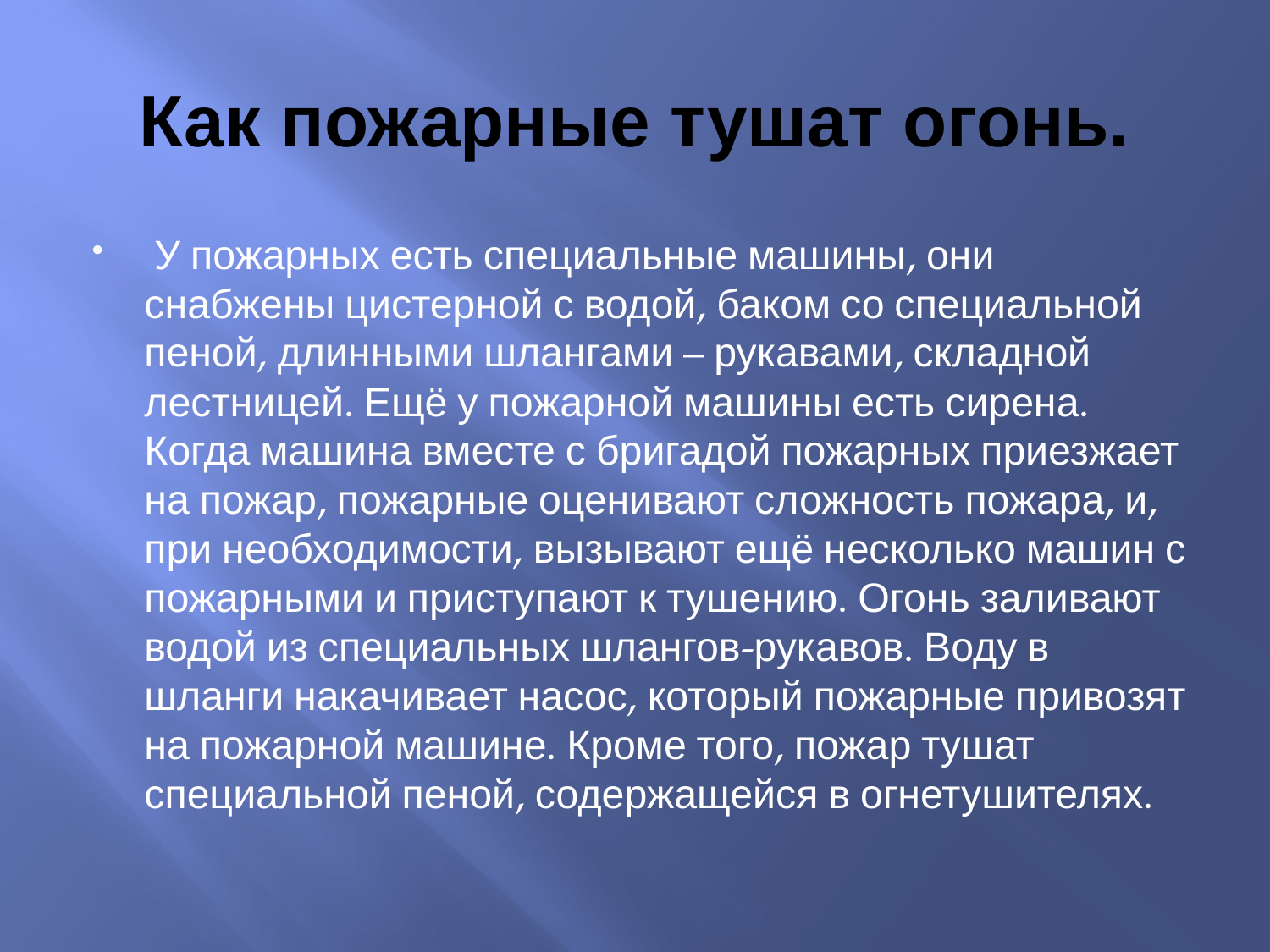

# Как пожарные тушат огонь.
 У пожарных есть специальные машины, они снабжены цистерной с водой, баком со специальной пеной, длинными шлангами – рукавами, складной лестницей. Ещё у пожарной машины есть сирена. Когда машина вместе с бригадой пожарных приезжает на пожар, пожарные оценивают сложность пожара, и, при необходимости, вызывают ещё несколько машин с пожарными и приступают к тушению. Огонь заливают водой из специальных шлангов-рукавов. Воду в шланги накачивает насос, который пожарные привозят на пожарной машине. Кроме того, пожар тушат специальной пеной, содержащейся в огнетушителях.